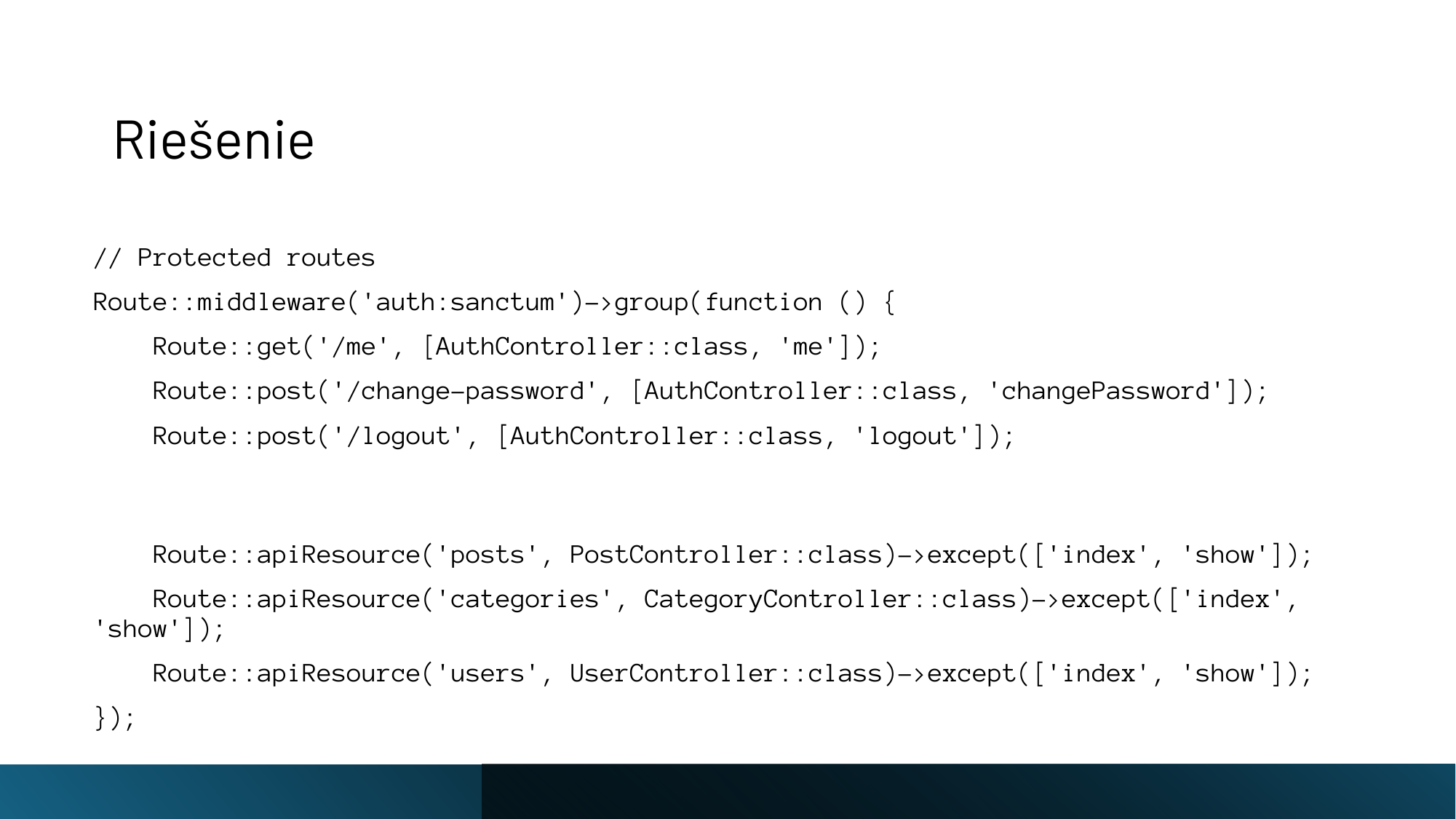

# Riešenie

// Protected routes
Route::middleware('auth:sanctum')->group(function () {
    Route::get('/me', [AuthController::class, 'me']);
    Route::post('/change-password', [AuthController::class, 'changePassword']);
    Route::post('/logout', [AuthController::class, 'logout']);

    Route::apiResource('posts', PostController::class)->except(['index', 'show']);
    Route::apiResource('categories', CategoryController::class)->except(['index', 'show']);
    Route::apiResource('users', UserController::class)->except(['index', 'show']);
});